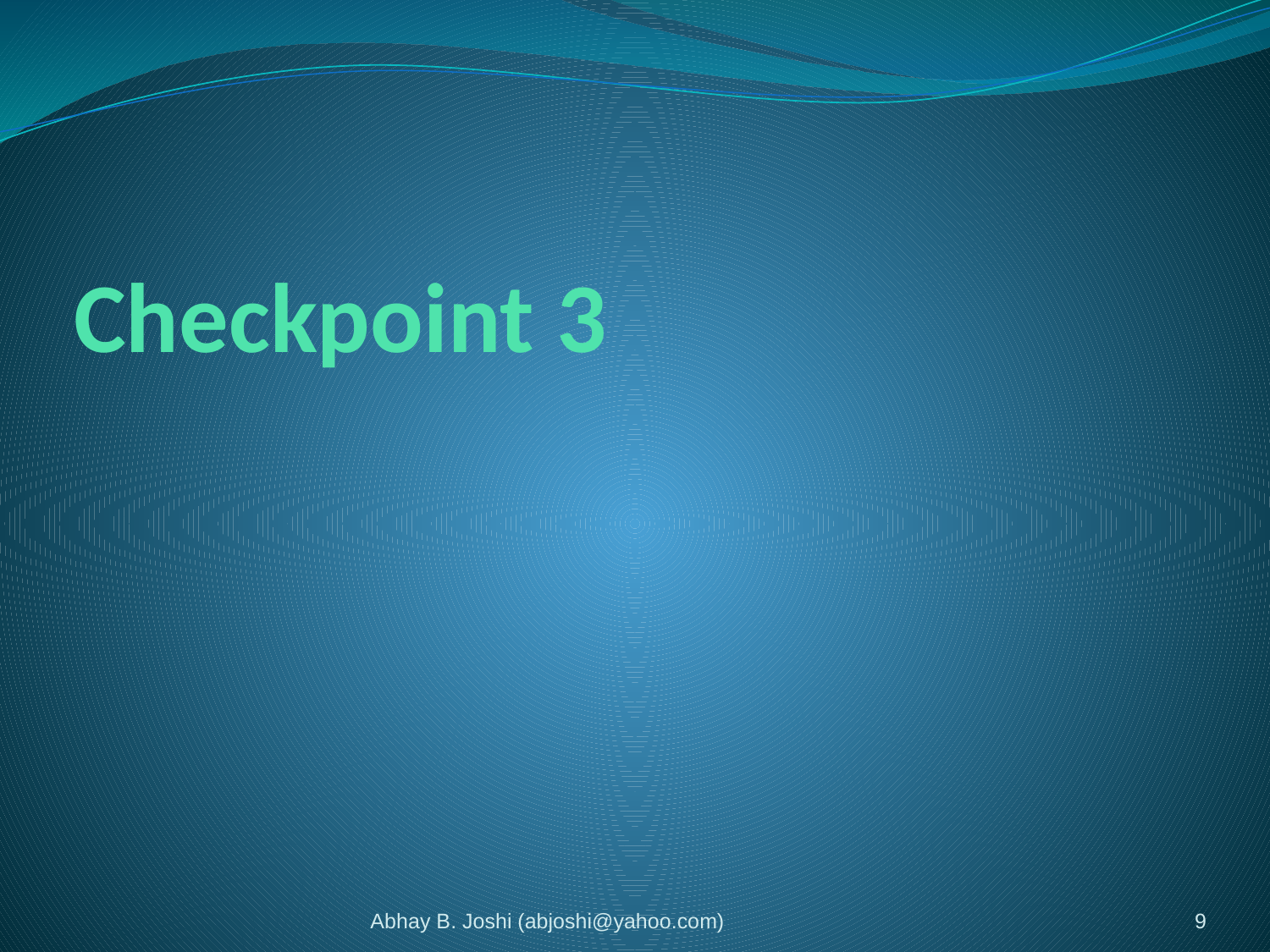

# Checkpoint 3

Abhay B. Joshi (abjoshi@yahoo.com)
9